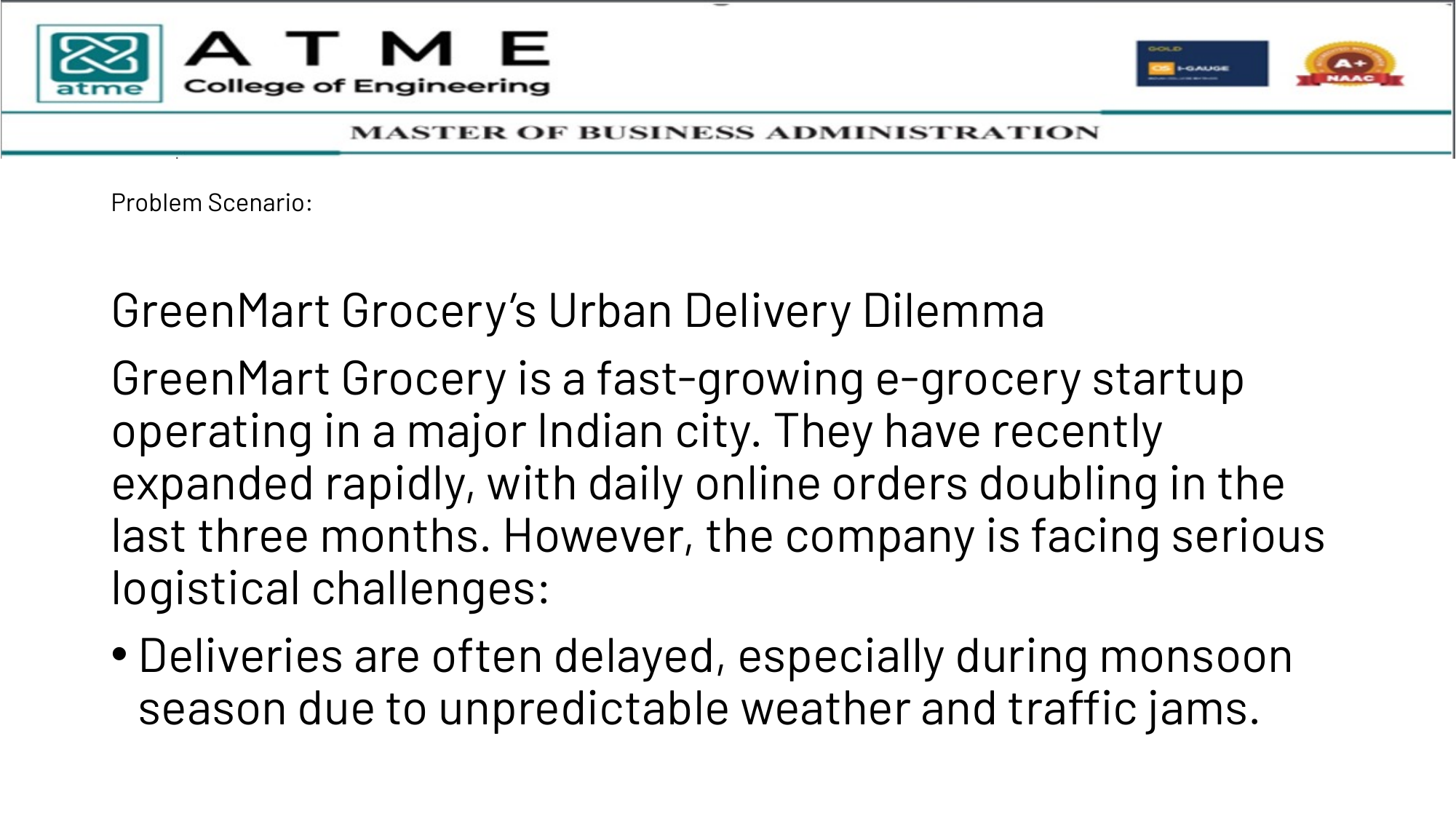

# Problem Scenario:
GreenMart Grocery’s Urban Delivery Dilemma
GreenMart Grocery is a fast-growing e-grocery startup operating in a major Indian city. They have recently expanded rapidly, with daily online orders doubling in the last three months. However, the company is facing serious logistical challenges:
Deliveries are often delayed, especially during monsoon season due to unpredictable weather and traffic jams.